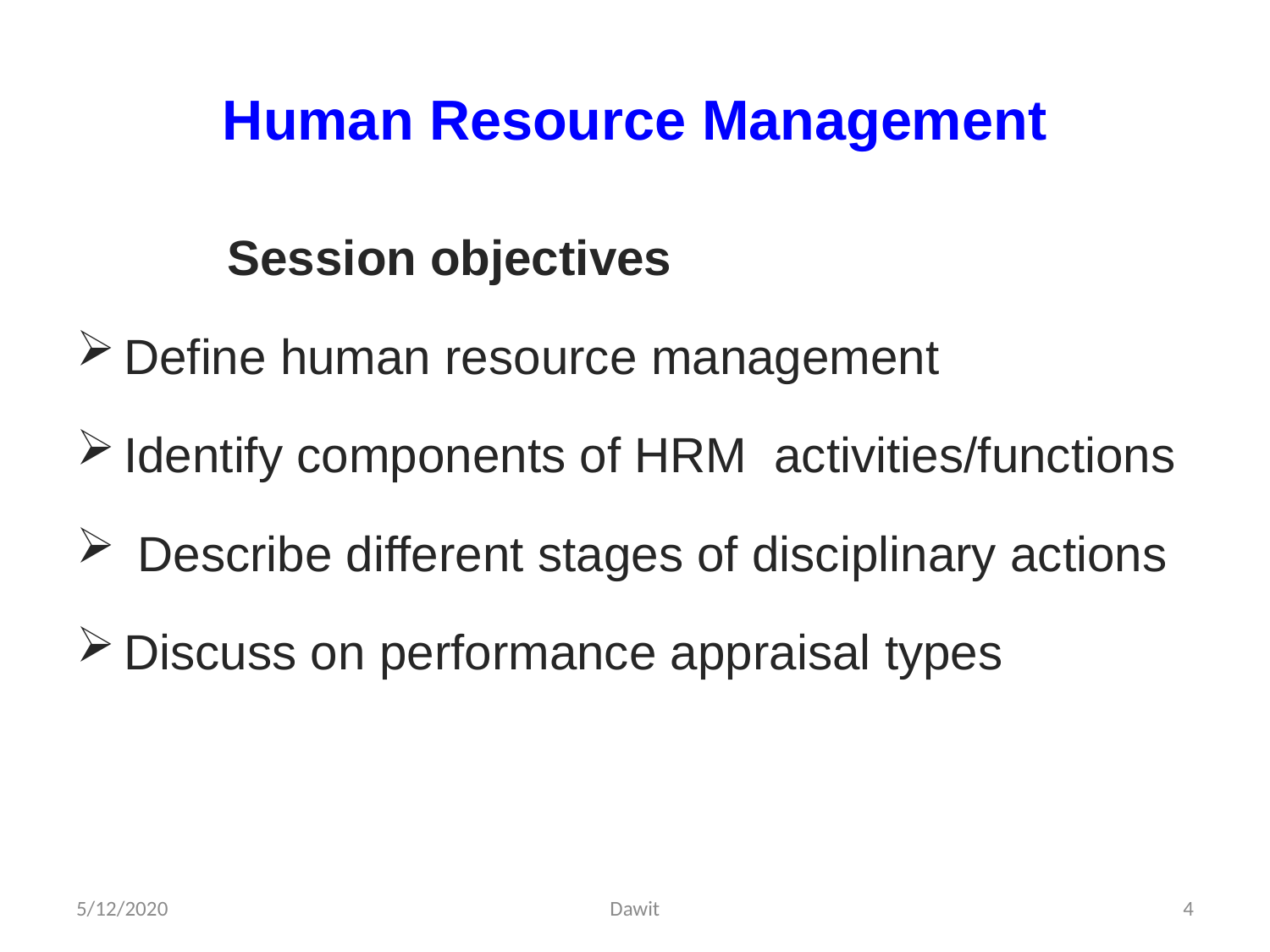

# Human Resource Management
           Session objectives
Define human resource management
Identify components of HRM  activities/functions
 Describe different stages of disciplinary actions
Discuss on performance appraisal types
5/12/2020
Dawit
4